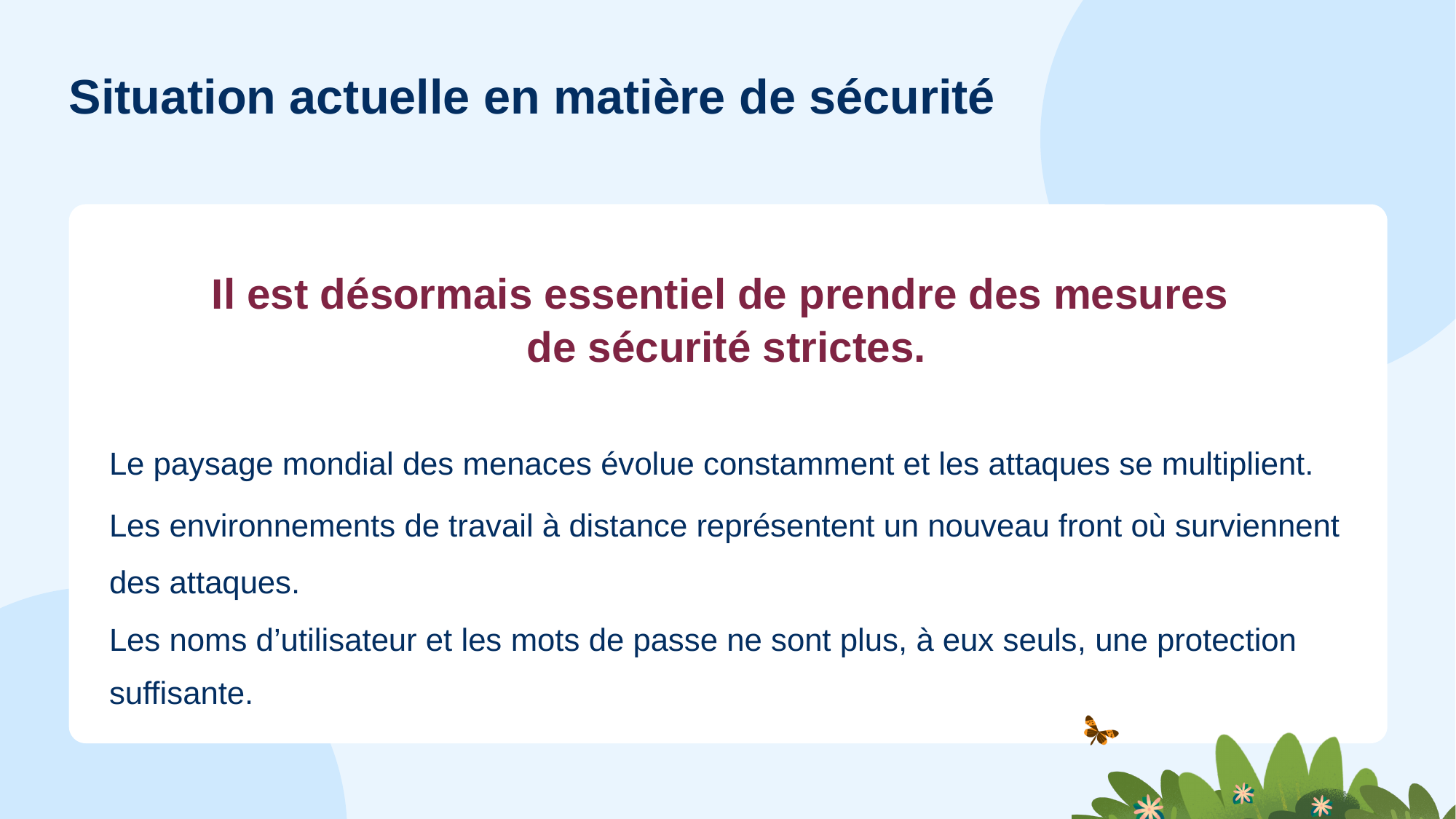

# Situation actuelle en matière de sécurité
Il est désormais essentiel de prendre des mesures
de sécurité strictes.

Le paysage mondial des menaces évolue constamment et les attaques se multiplient.
Les environnements de travail à distance représentent un nouveau front où surviennent des attaques.
Les noms d’utilisateur et les mots de passe ne sont plus, à eux seuls, une protection suffisante.